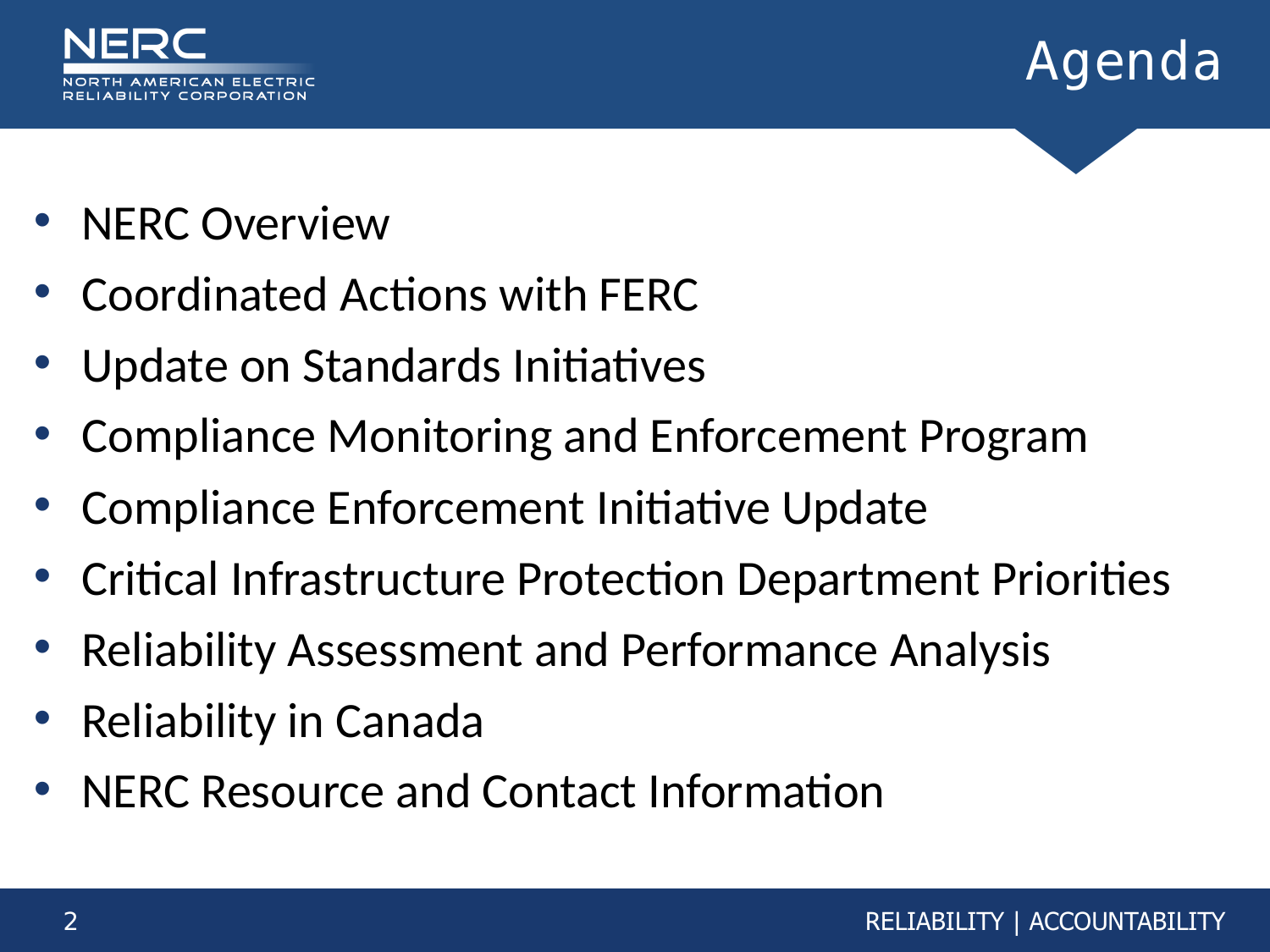

# Agenda
NERC Overview
Coordinated Actions with FERC
Update on Standards Initiatives
Compliance Monitoring and Enforcement Program
Compliance Enforcement Initiative Update
Critical Infrastructure Protection Department Priorities
Reliability Assessment and Performance Analysis
Reliability in Canada
NERC Resource and Contact Information